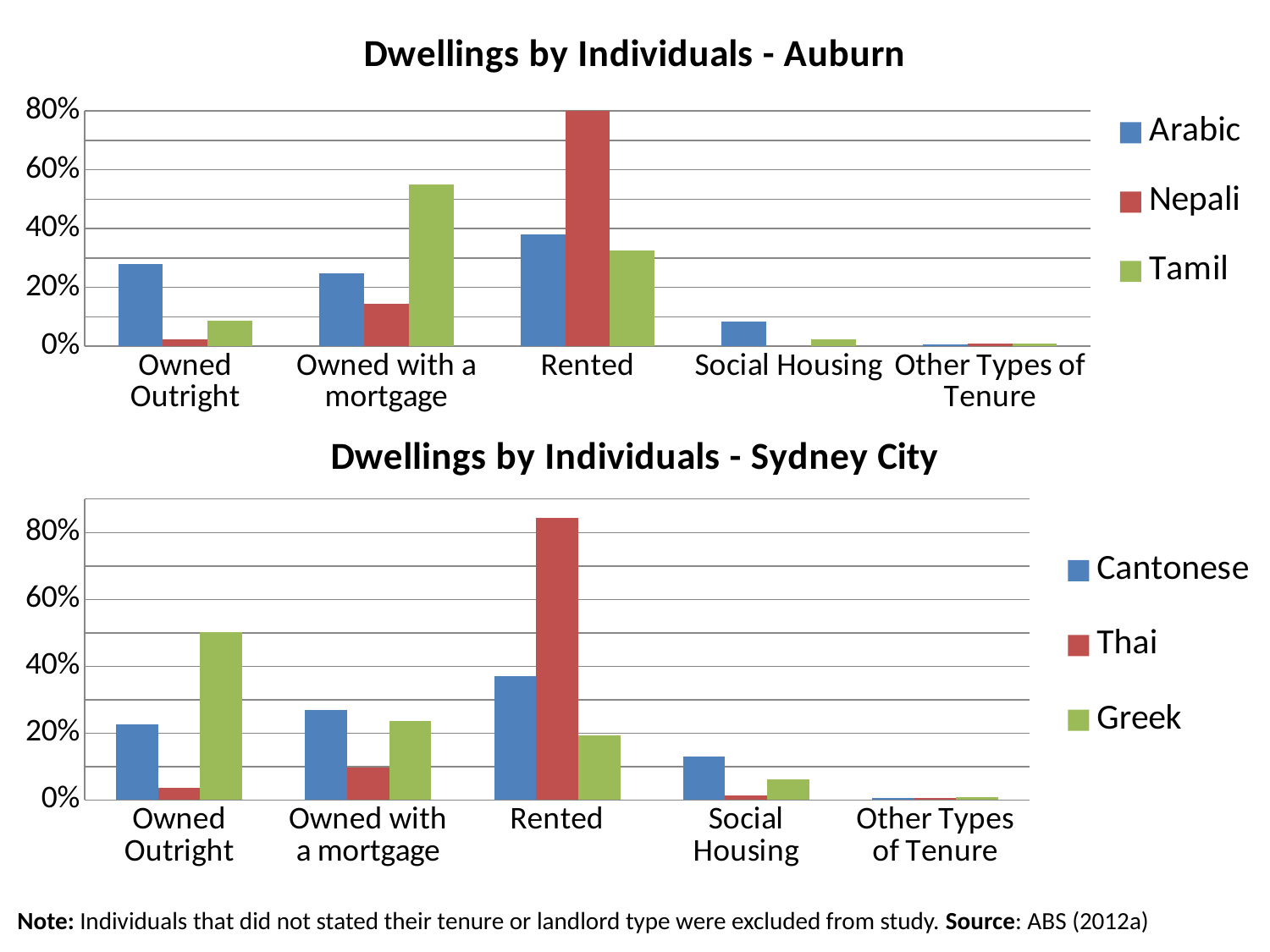

### Chart: Dwellings by Individuals - Auburn

| Category |  |  |  |
|---|---|---|---|
| Owned Outright | 0.28 | 0.025 | 0.088 |
| Owned with a mortgage | 0.249 | 0.144 | 0.55 |
| Rented | 0.381 | 0.822 | 0.326 |
| Social Housing | 0.084 | 0.0 | 0.025 |
| Other Types of Tenure | 0.006 | 0.01 | 0.01 |

### Chart: Dwellings by Individuals - Sydney City

| Category |  |  |  |
|---|---|---|---|
| Owned Outright | 0.227 | 0.037 | 0.501 |
| Owned with a mortgage | 0.269 | 0.097 | 0.237 |
| Rented | 0.37 | 0.845 | 0.193 |
| Social Housing | 0.129 | 0.014 | 0.061 |
| Other Types of Tenure | 0.005 | 0.007 | 0.008 |
Note: Individuals that did not stated their tenure or landlord type were excluded from study. Source: ABS (2012a)